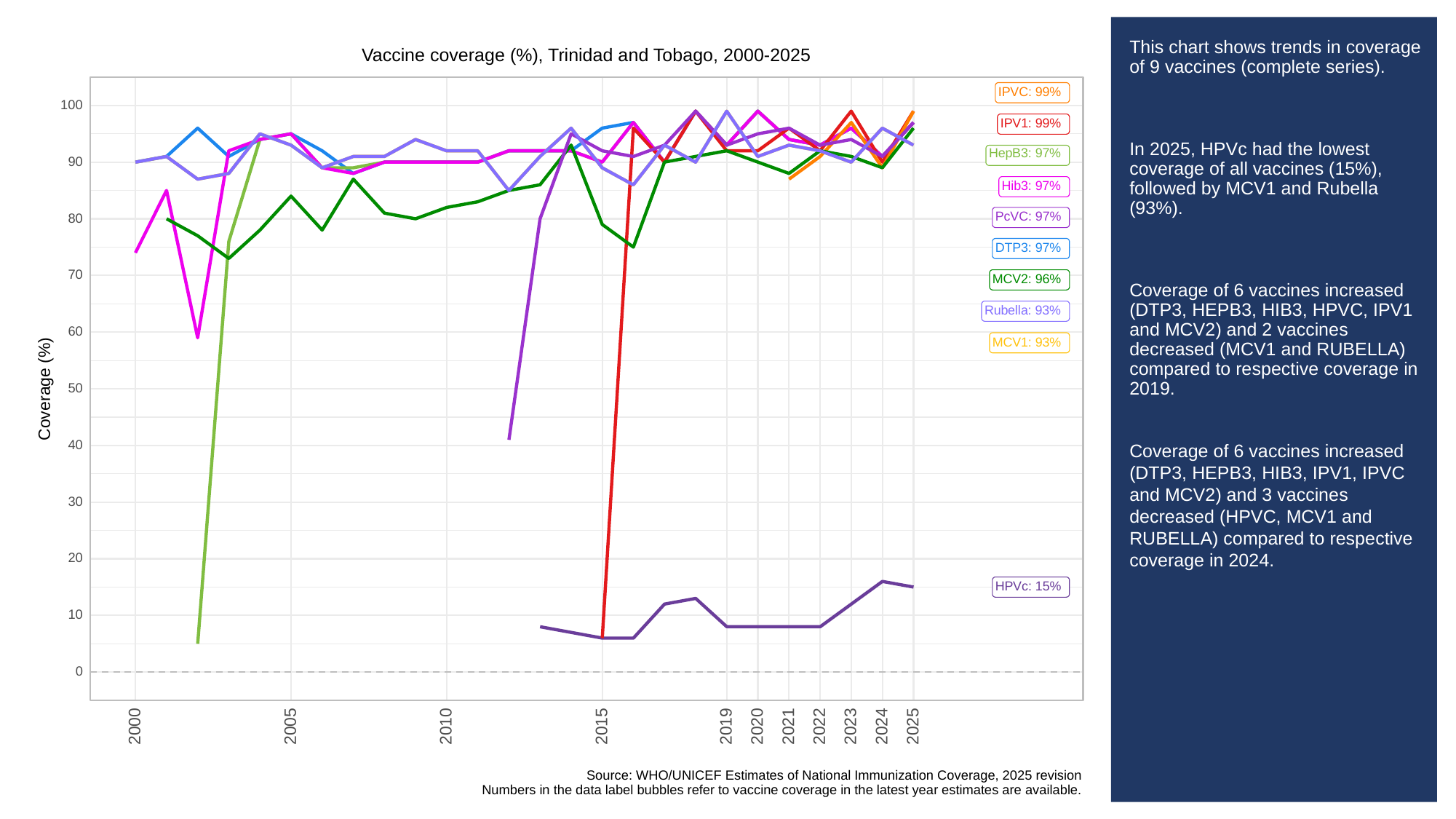

# This chart shows trends in coverage of 9 vaccines (complete series).

In 2025, HPVc had the lowest coverage of all vaccines (15%), followed by MCV1 and Rubella (93%).

Coverage of 6 vaccines increased (DTP3, HEPB3, HIB3, HPVC, IPV1 and MCV2) and 2 vaccines decreased (MCV1 and RUBELLA) compared to respective coverage in 2019.

Coverage of 6 vaccines increased (DTP3, HEPB3, HIB3, IPV1, IPVC and MCV2) and 3 vaccines decreased (HPVC, MCV1 and RUBELLA) compared to respective coverage in 2024.

Vaccine coverage (%), Trinidad and Tobago, 2000-2025

IPVC: 99%

100

IPV1: 99%

HepB3: 97%
90

Hib3: 97%

PcVC: 97%
80

DTP3: 97%

70
MCV2: 96%

Rubella: 93%
60

MCV1: 93%

Coverage (%)
50

40

30

20

HPVc: 15%

10

0

2023
2000
2005
2010
2015
2019
2020
2021
2022
2024
2025
Source: WHO/UNICEF Estimates of National Immunization Coverage, 2025 revision
Numbers in the data label bubbles refer to vaccine coverage in the latest year estimates are available.